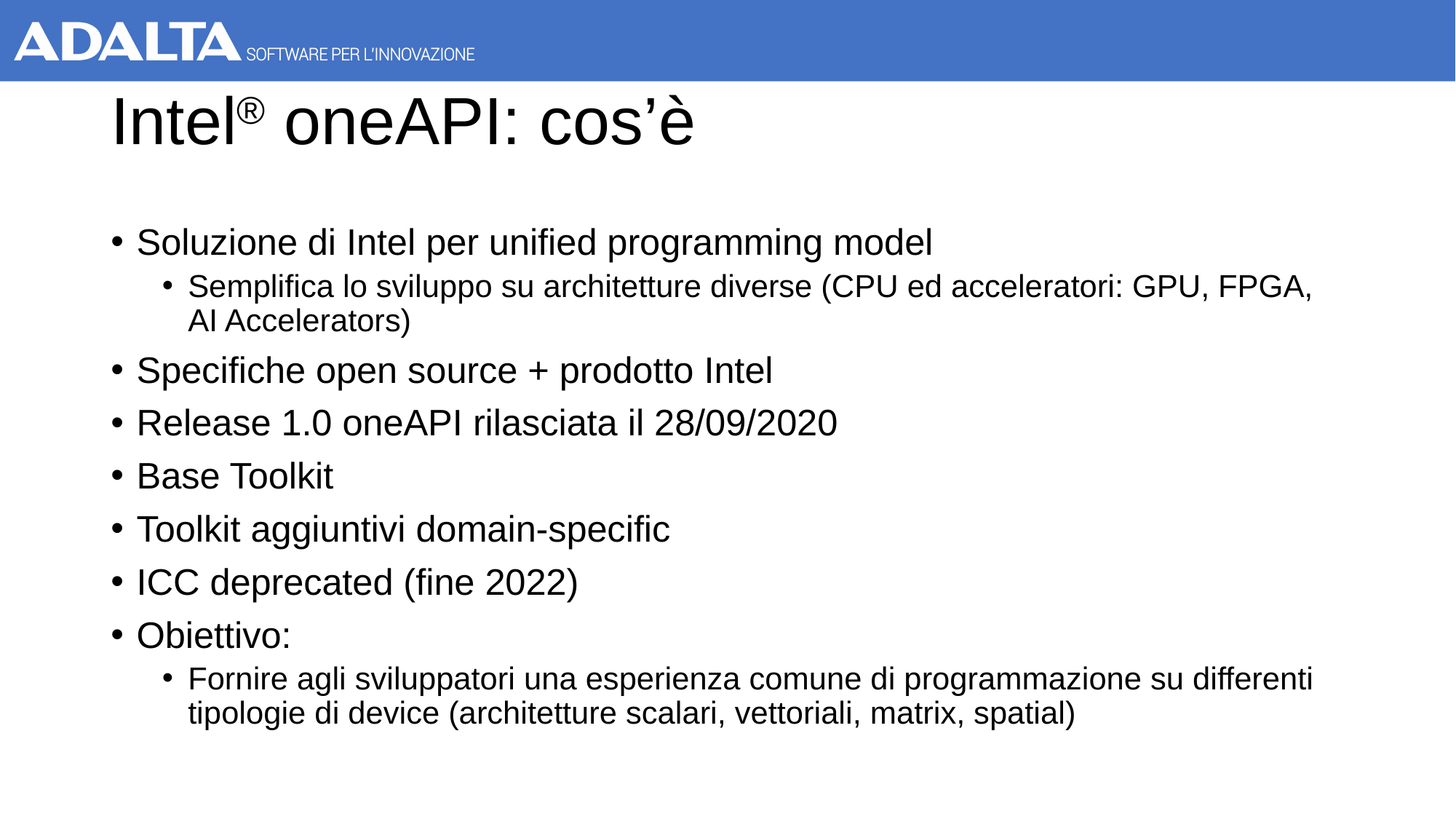

# Intel® oneAPI: cos’è
Soluzione di Intel per unified programming model
Semplifica lo sviluppo su architetture diverse (CPU ed acceleratori: GPU, FPGA, AI Accelerators)
Specifiche open source + prodotto Intel
Release 1.0 oneAPI rilasciata il 28/09/2020
Base Toolkit
Toolkit aggiuntivi domain-specific
ICC deprecated (fine 2022)
Obiettivo:
Fornire agli sviluppatori una esperienza comune di programmazione su differenti tipologie di device (architetture scalari, vettoriali, matrix, spatial)